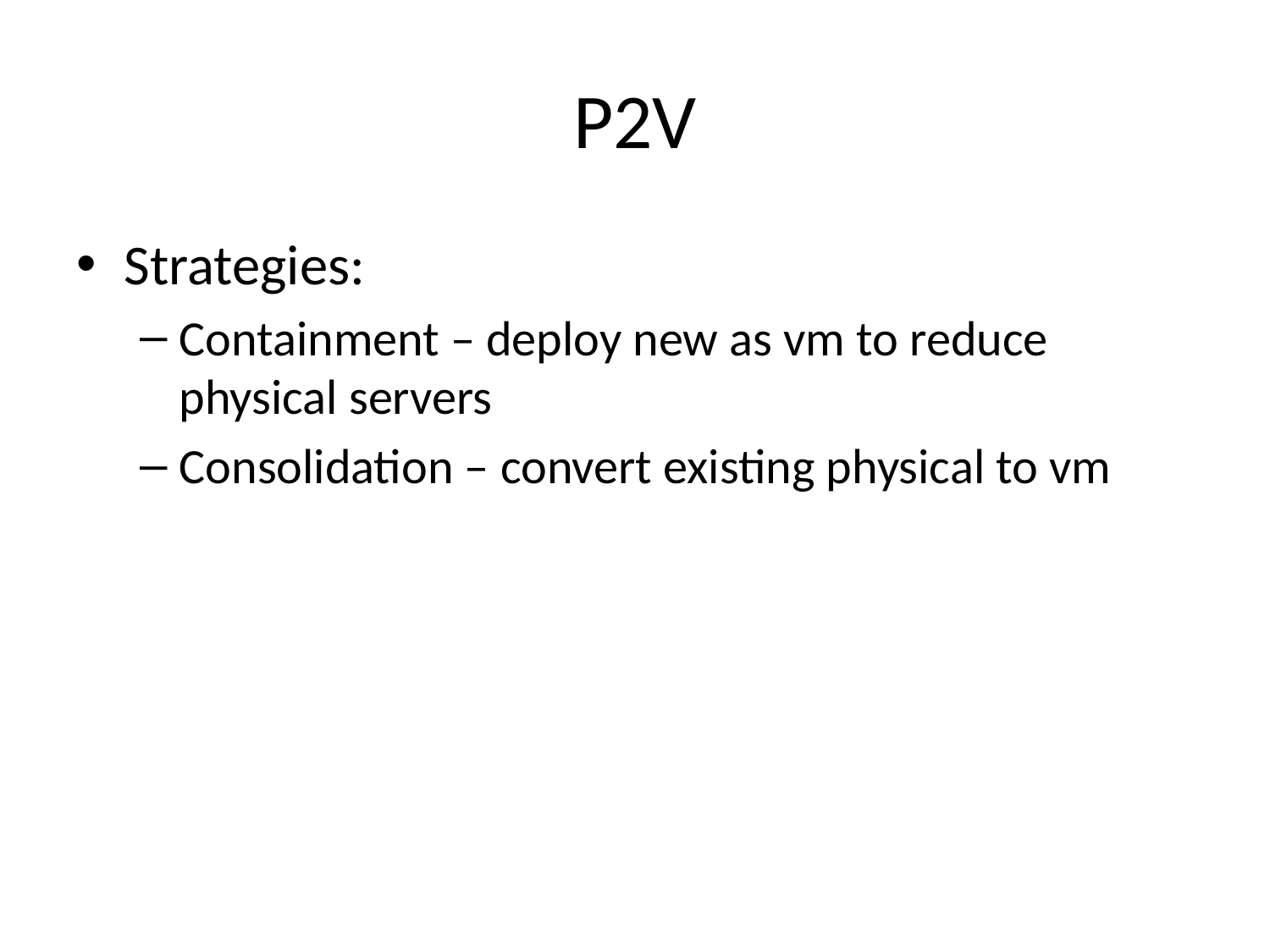

# P2V
Strategies:
Containment – deploy new as vm to reduce physical servers
Consolidation – convert existing physical to vm